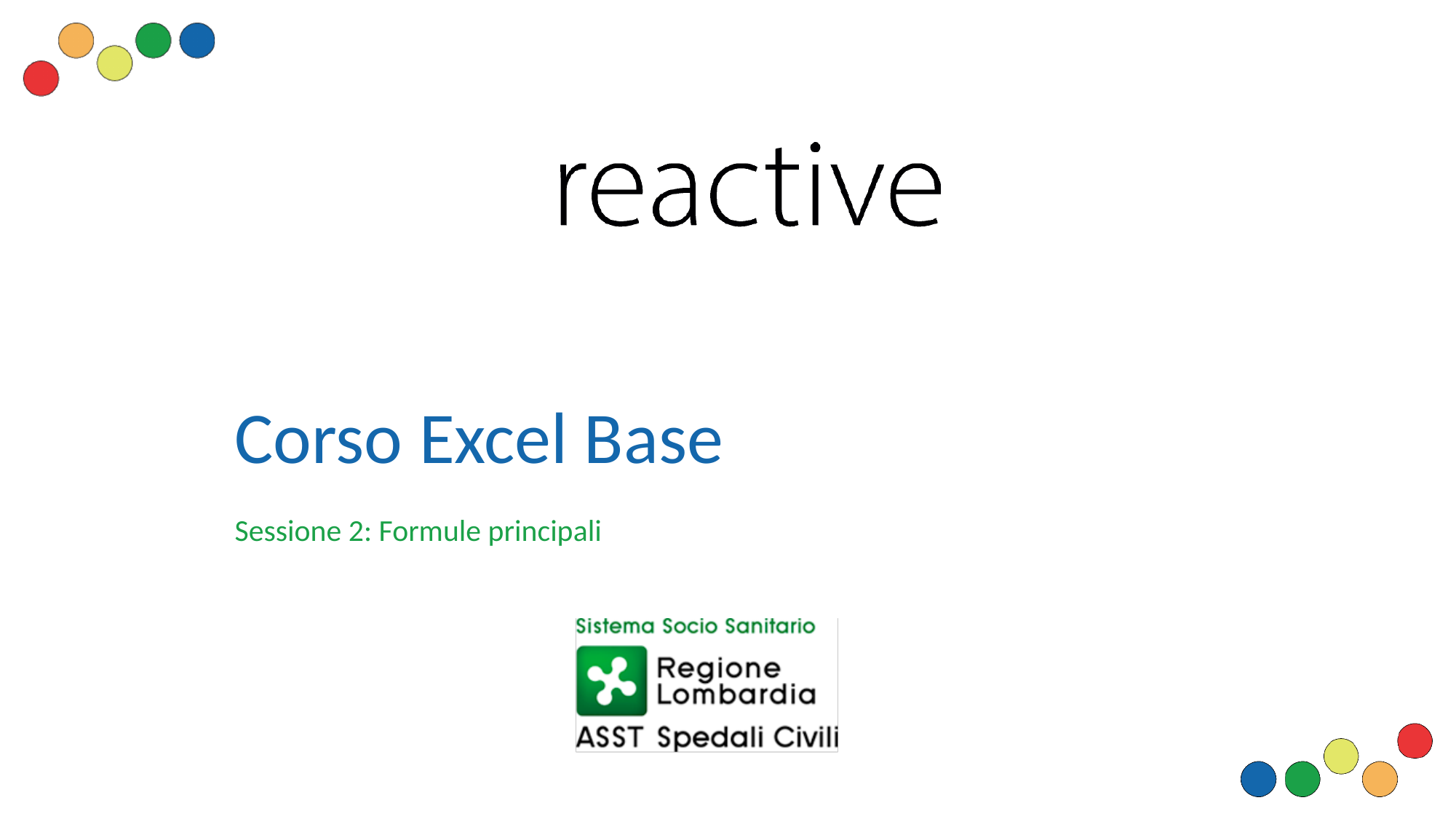

# Corso Excel Base
Sessione 2: Formule principali